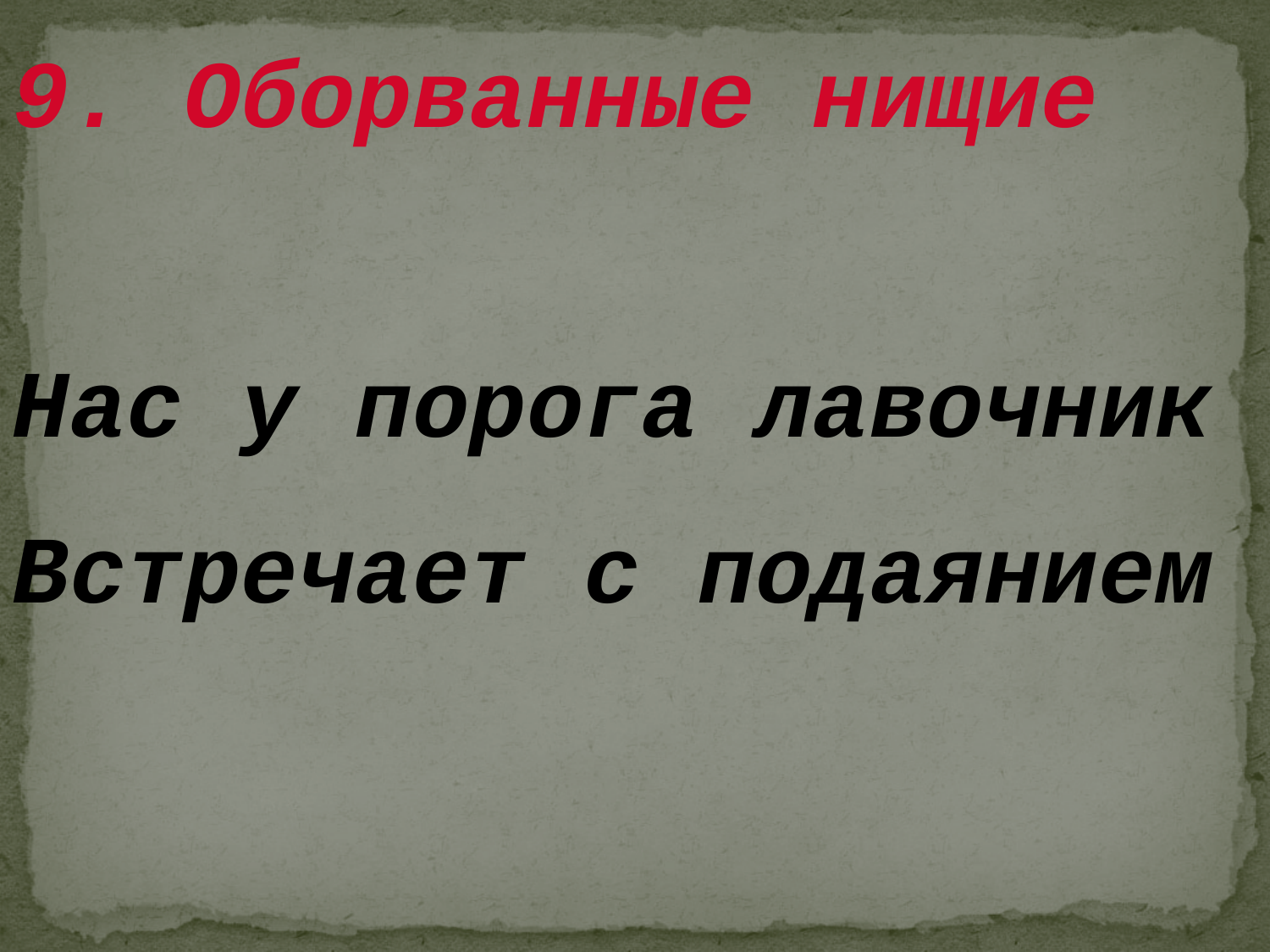

9. Оборванные нищие
Нас у порога лавочник
Встречает с подаянием